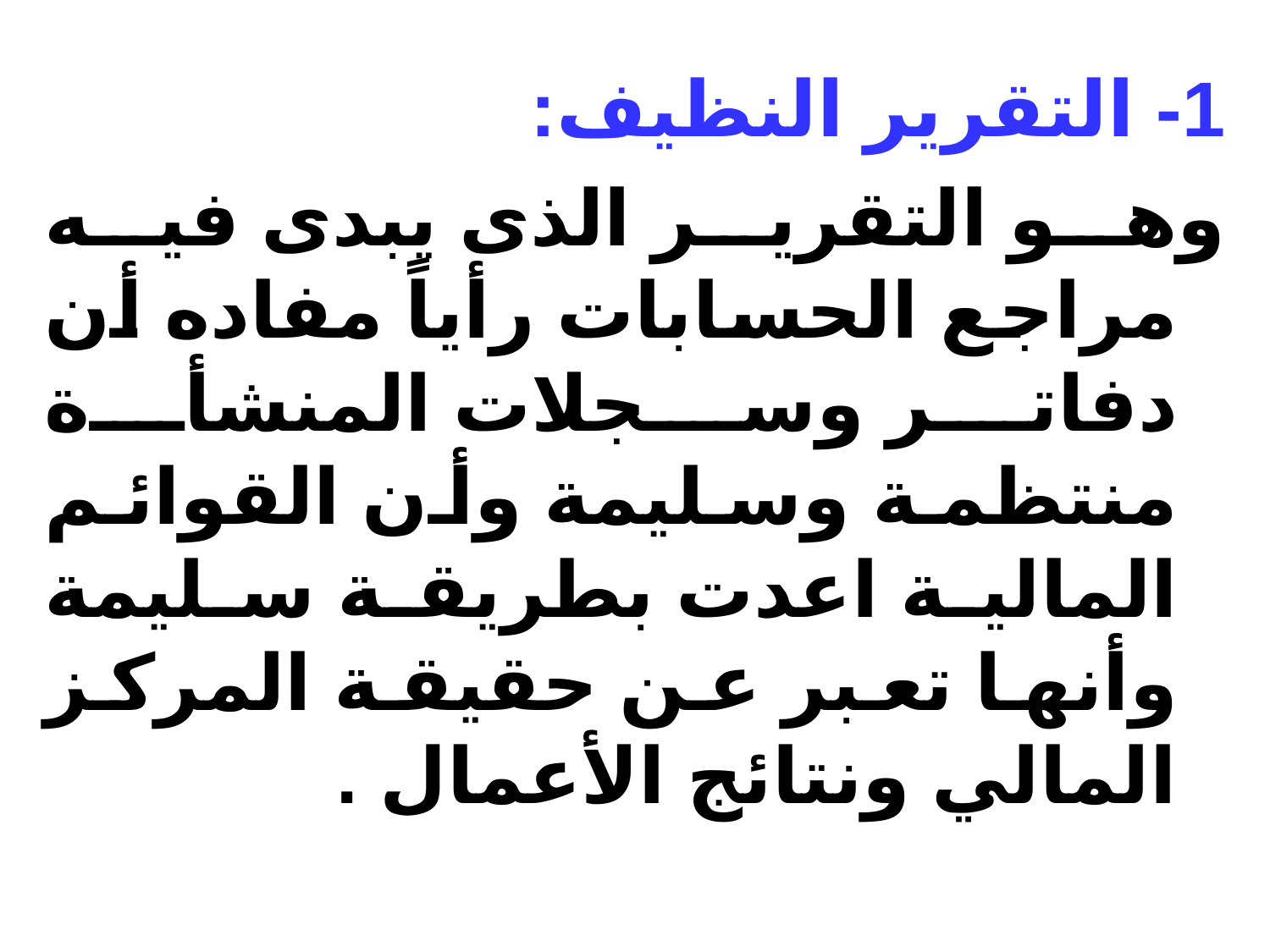

1- التقرير النظيف:
وهو التقرير الذى يبدى فيه مراجع الحسابات رأياً مفاده أن دفاتر وسجلات المنشأة منتظمة وسليمة وأن القوائم المالية اعدت بطريقة سليمة وأنها تعبر عن حقيقة المركز المالي ونتائج الأعمال .